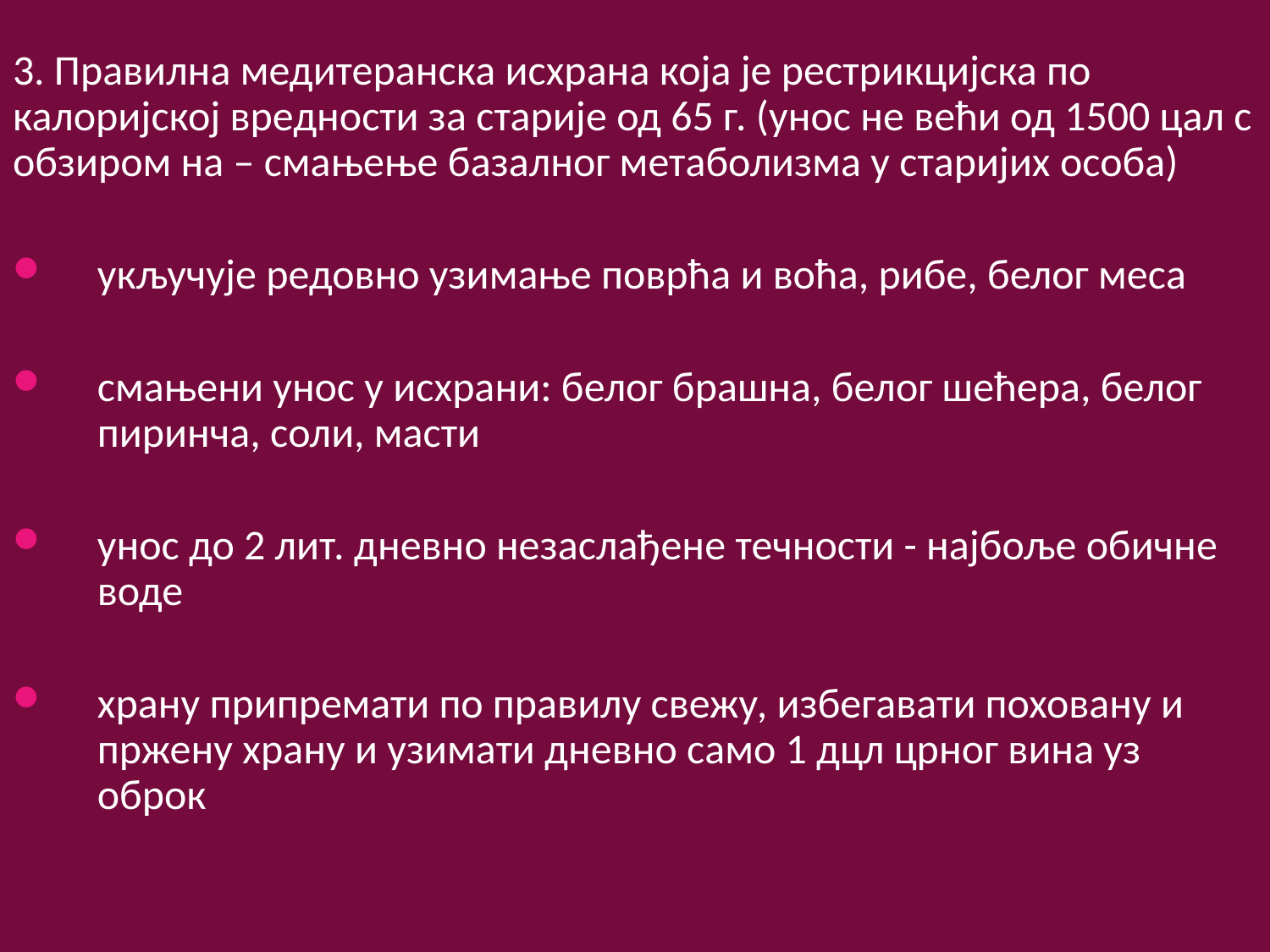

3. Правилна медитеранска исхрана која је рестрикцијска по калоријској вредности за старије од 65 г. (унос не већи од 1500 цал с обзиром на – смањење базалног метаболизма у старијих особа)

укључује редовно узимање поврћа и воћа, рибе, белог меса

смањени унос у исхрани: белог брашна, белог шећера, белог пиринча, соли, масти

унос до 2 лит. дневно незаслађене течности - најбоље обичне воде

храну припремати по правилу свежу, избегавати поховану и пржену храну и узимати дневно само 1 дцл црног вина уз оброк